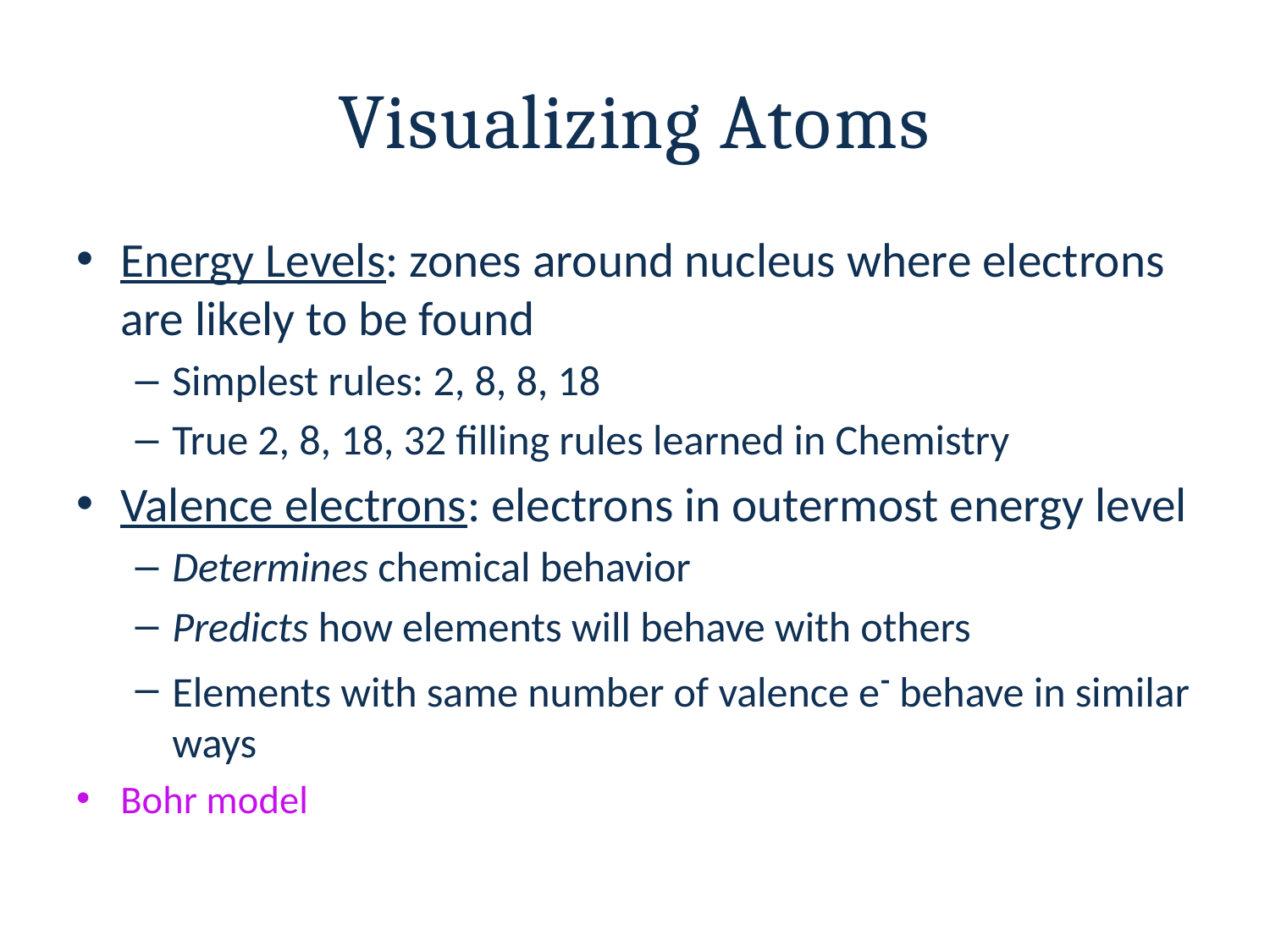

# Visualizing Atoms
Energy Levels: zones around nucleus where electrons are likely to be found
Simplest rules: 2, 8, 8, 18
True 2, 8, 18, 32 filling rules learned in Chemistry
Valence electrons: electrons in outermost energy level
Determines chemical behavior
Predicts how elements will behave with others
Elements with same number of valence e- behave in similar ways
Bohr model